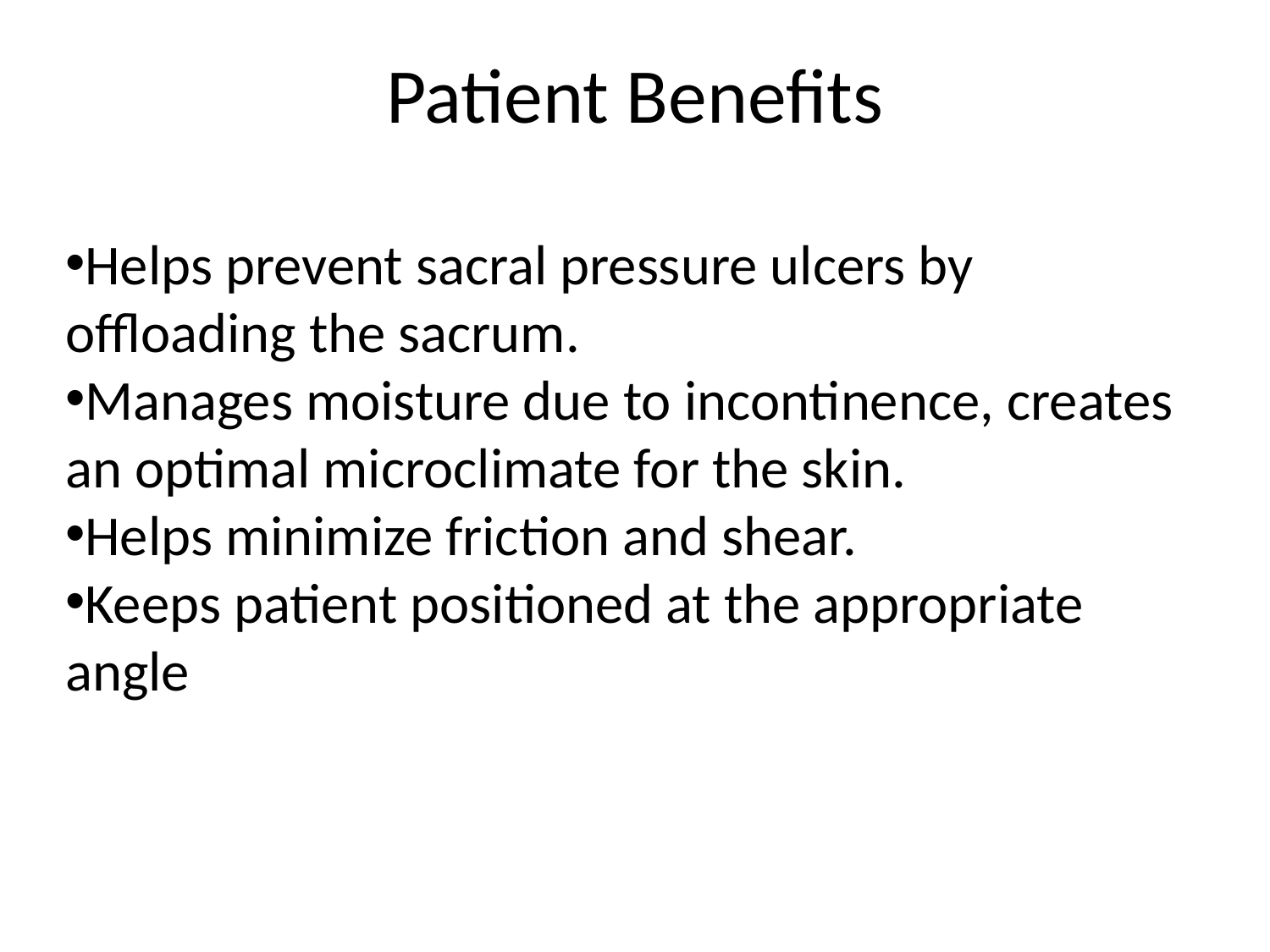

# Patient Benefits
Helps prevent sacral pressure ulcers by offloading the sacrum.
Manages moisture due to incontinence, creates an optimal microclimate for the skin.
Helps minimize friction and shear.
Keeps patient positioned at the appropriate angle